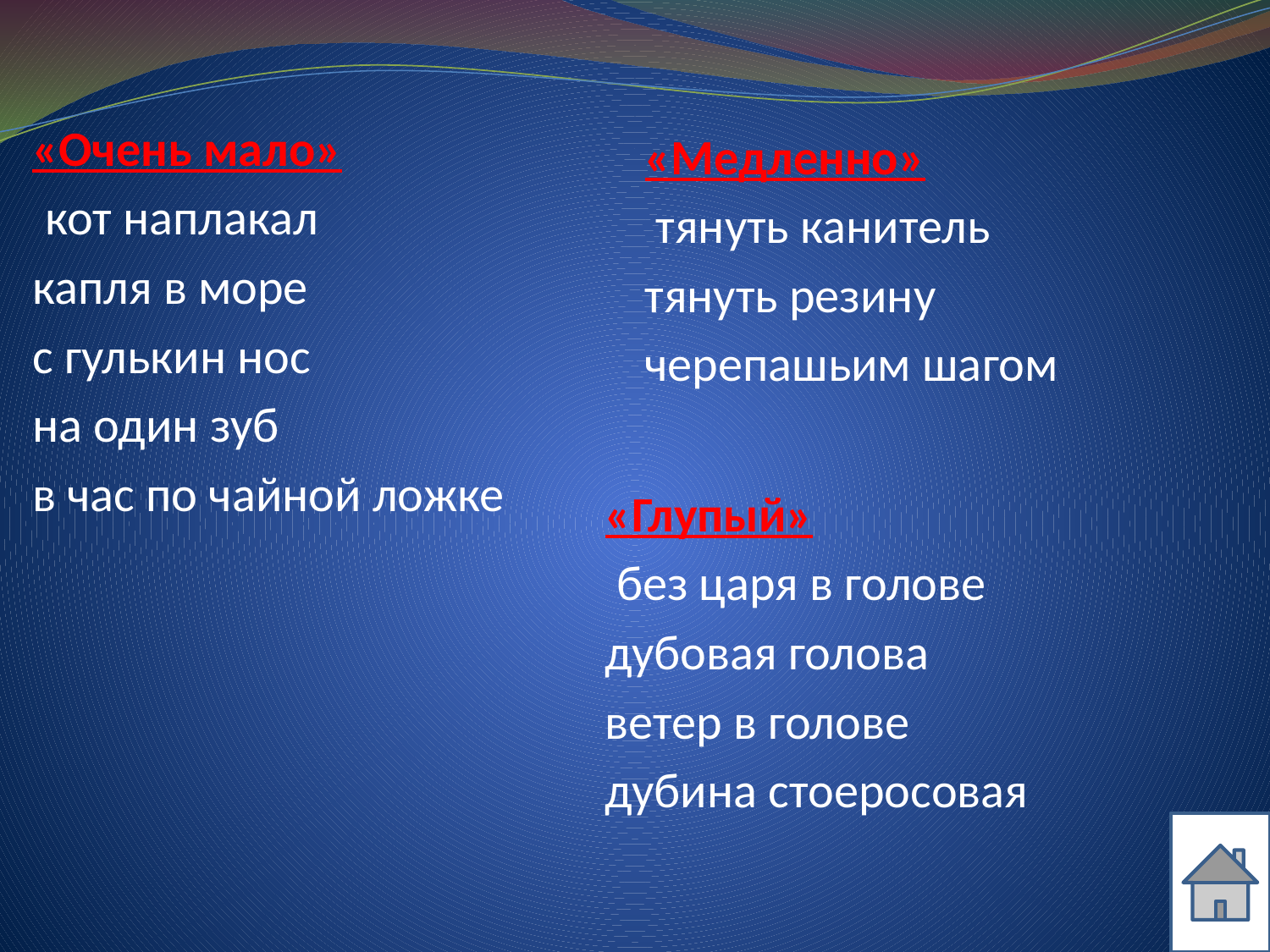

«Очень мало»
 кот наплакал
капля в море
с гулькин нос
на один зуб
в час по чайной ложке

«Медленно»
 тянуть канитель
тянуть резину
черепашьим шагом

«Глупый»
 без царя в голове
дубовая голова
ветер в голове
дубина стоеросовая